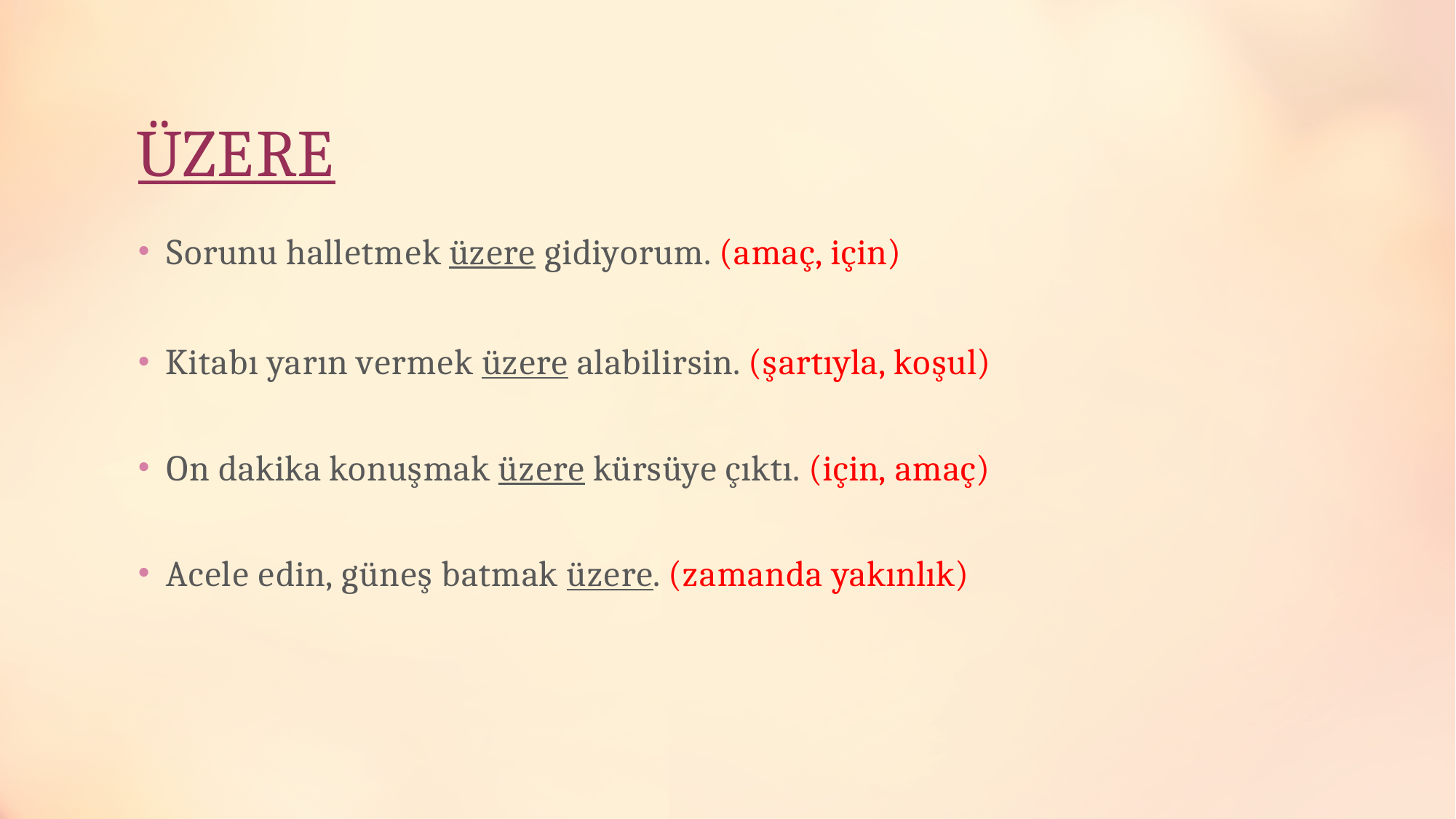

# ÜZERE
Sorunu halletmek üzere gidiyorum. (amaç, için)
Kitabı yarın vermek üzere alabilirsin. (şartıyla, koşul)
On dakika konuşmak üzere kürsüye çıktı. (için, amaç)
Acele edin, güneş batmak üzere. (zamanda yakınlık)